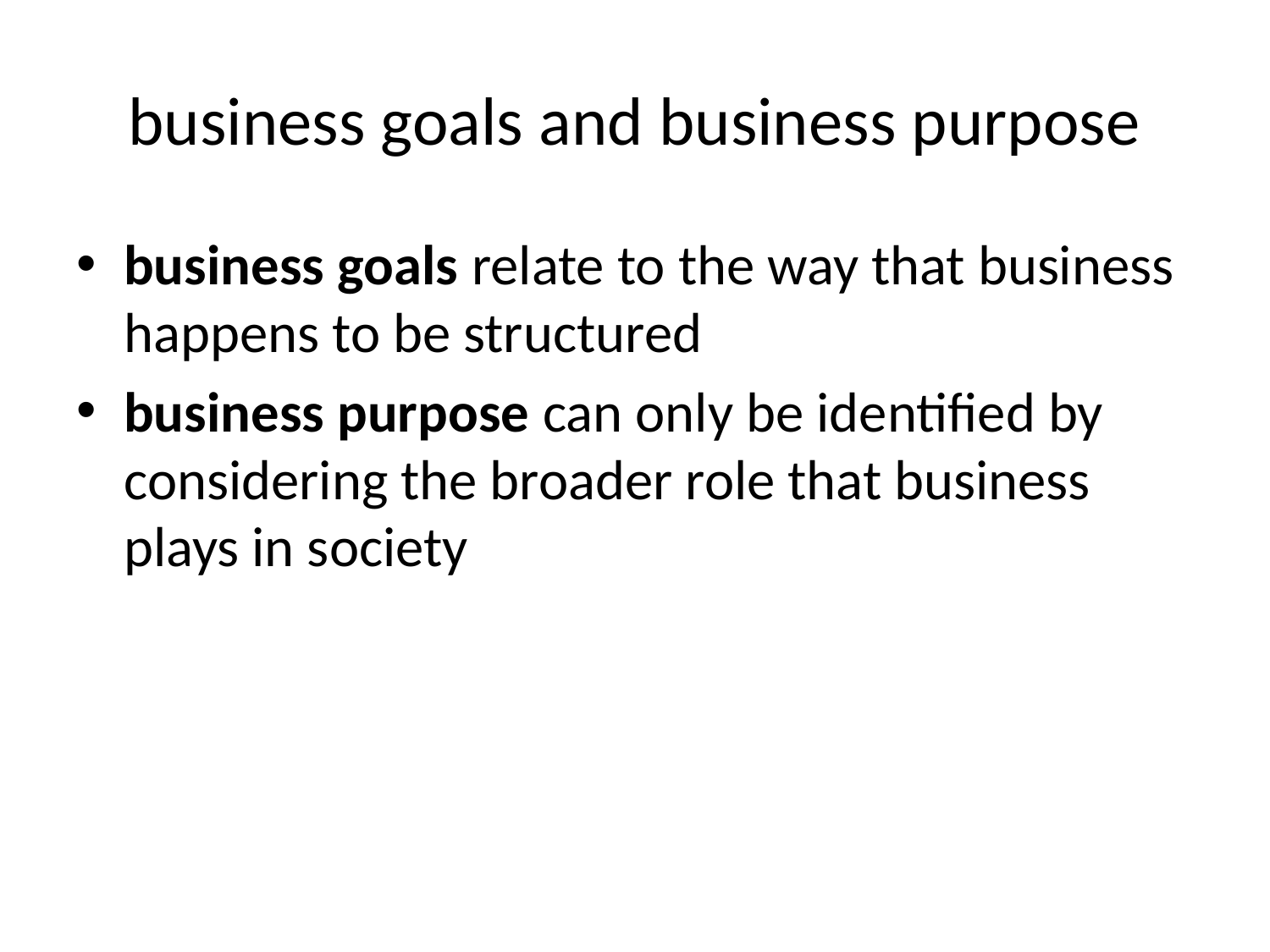

# business goals and business purpose
business goals relate to the way that business happens to be structured
business purpose can only be identified by considering the broader role that business plays in society